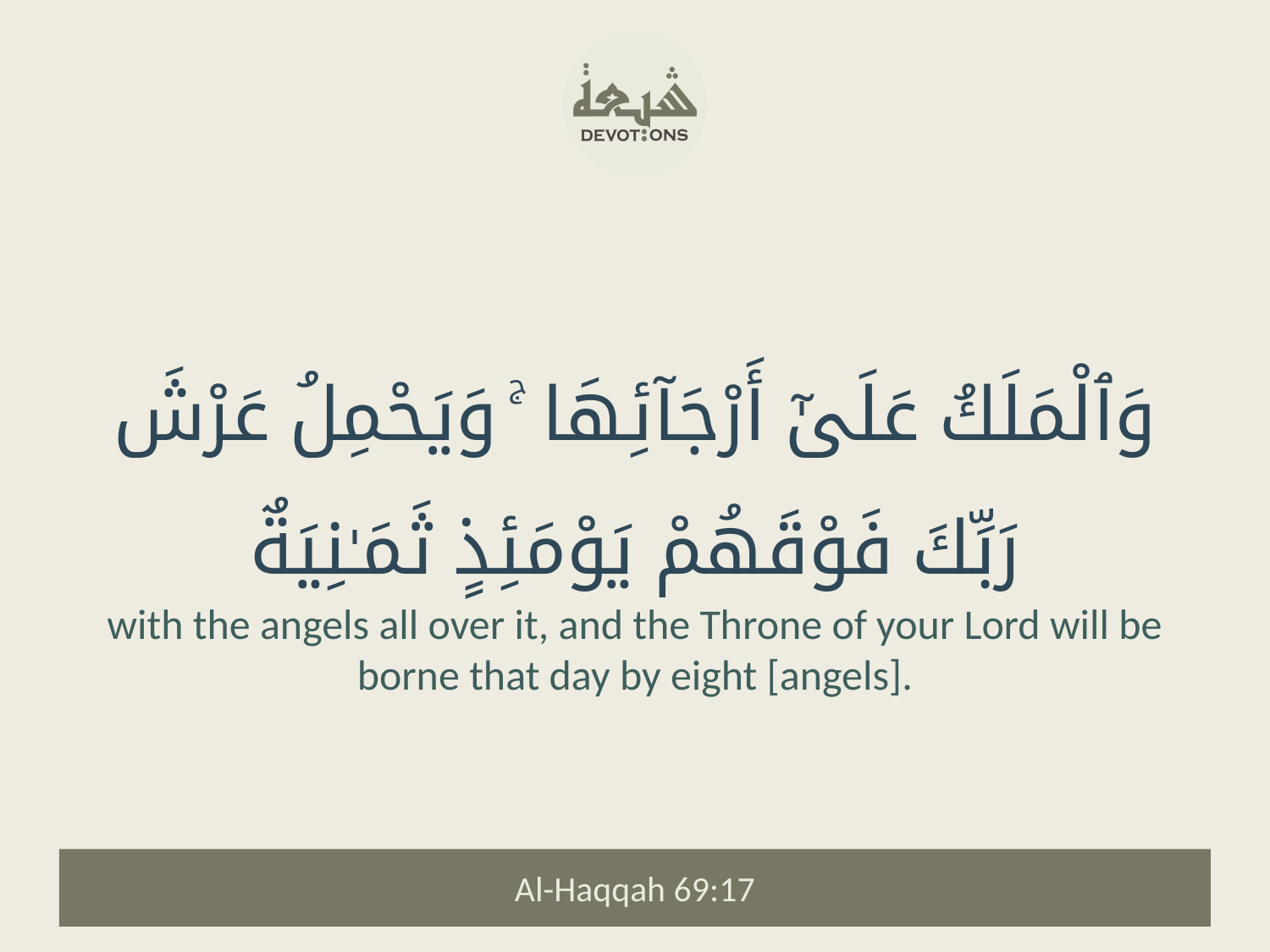

وَٱلْمَلَكُ عَلَىٰٓ أَرْجَآئِهَا ۚ وَيَحْمِلُ عَرْشَ رَبِّكَ فَوْقَهُمْ يَوْمَئِذٍ ثَمَـٰنِيَةٌ
with the angels all over it, and the Throne of your Lord will be borne that day by eight [angels].
Al-Haqqah 69:17